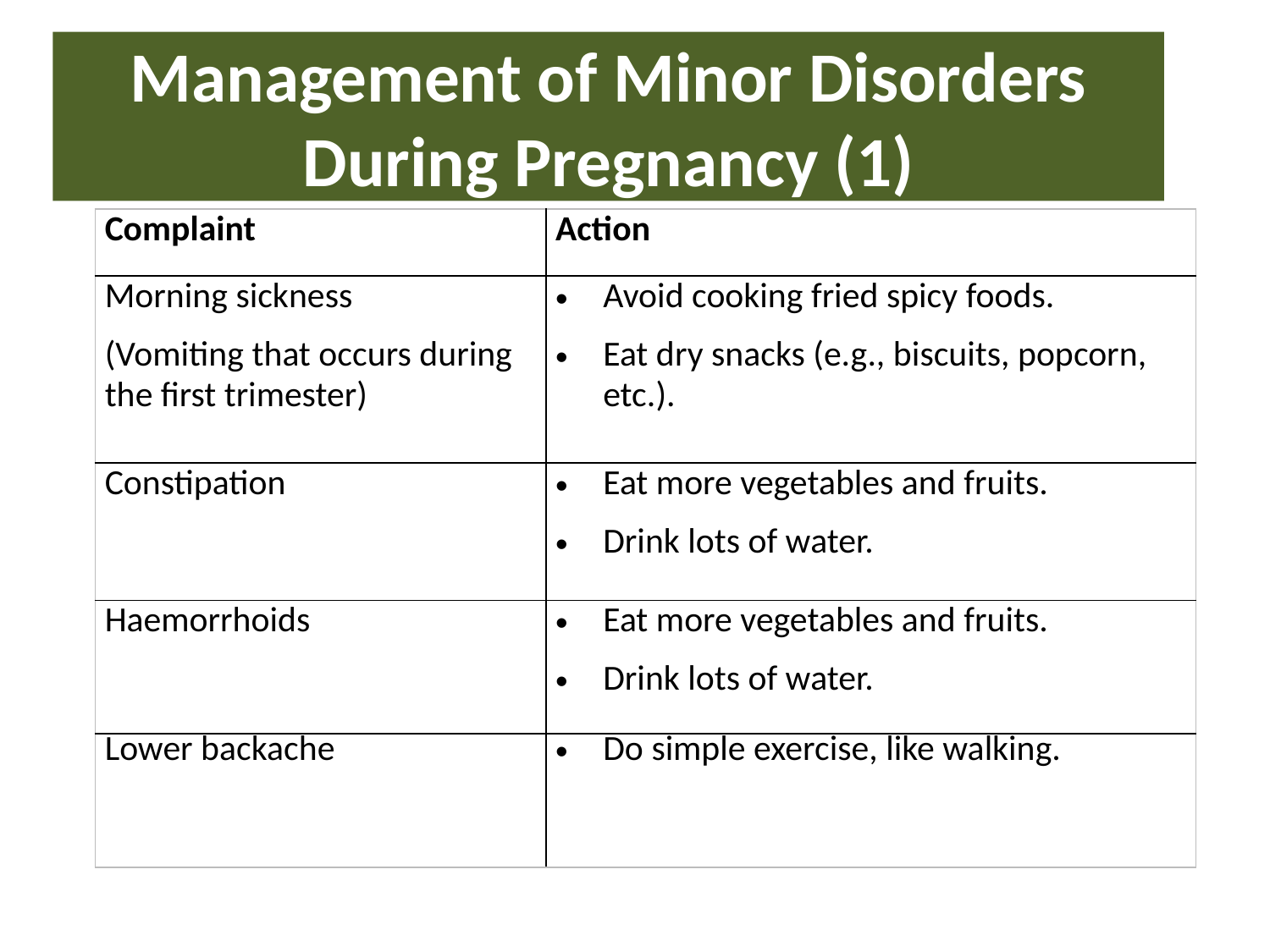

# Management of Minor Disorders During Pregnancy (1)
| Complaint | Action |
| --- | --- |
| Morning sickness (Vomiting that occurs during the first trimester) | Avoid cooking fried spicy foods. Eat dry snacks (e.g., biscuits, popcorn, etc.). |
| Constipation | Eat more vegetables and fruits. Drink lots of water. |
| Haemorrhoids | Eat more vegetables and fruits. Drink lots of water. |
| Lower backache | Do simple exercise, like walking. |